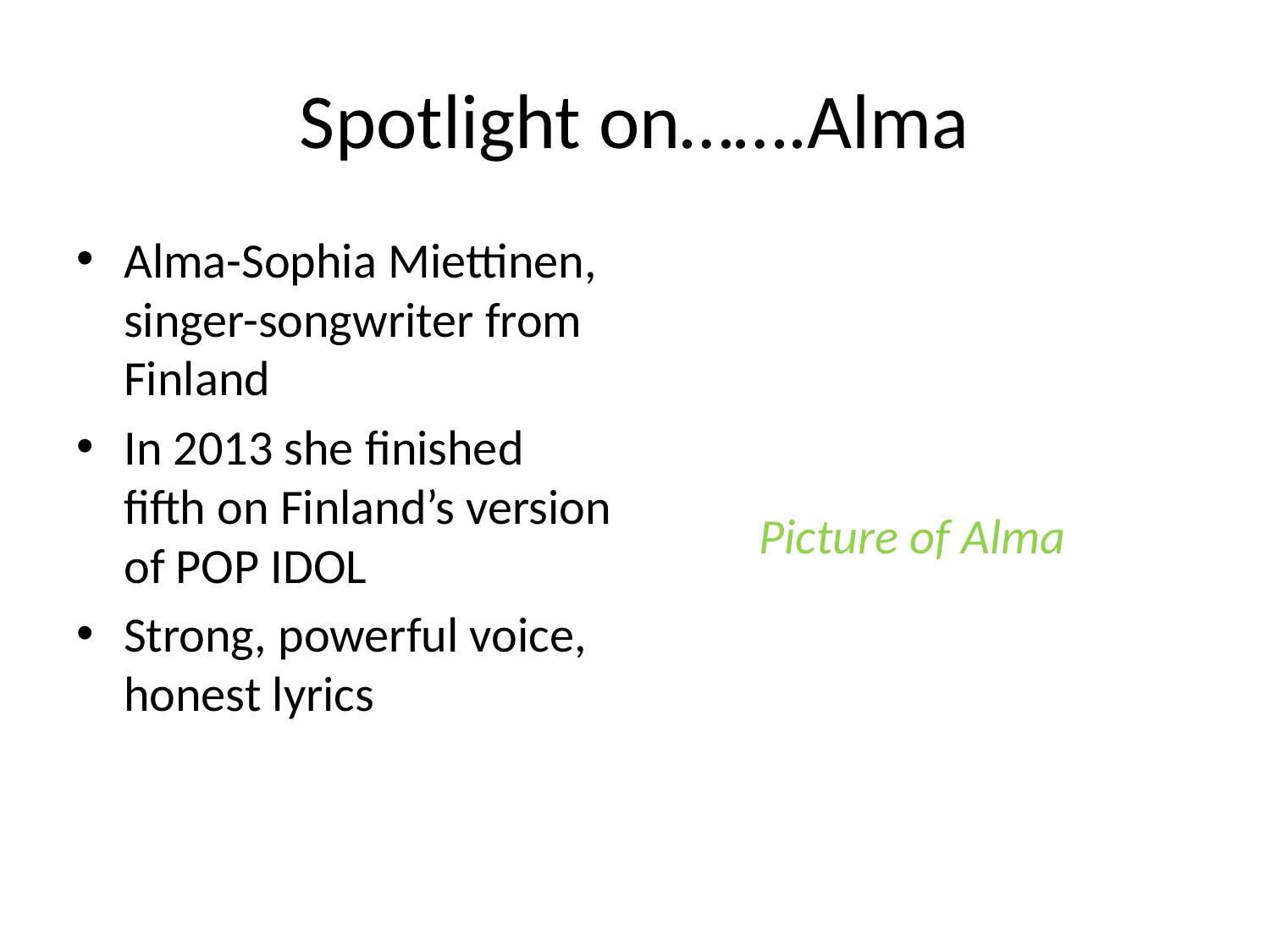

# Spotlight on…….Alma
Alma-Sophia Miettinen, singer-songwriter from Finland
In 2013 she finished fifth on Finland’s version of POP IDOL
Strong, powerful voice,  honest lyrics

         Picture of Alma